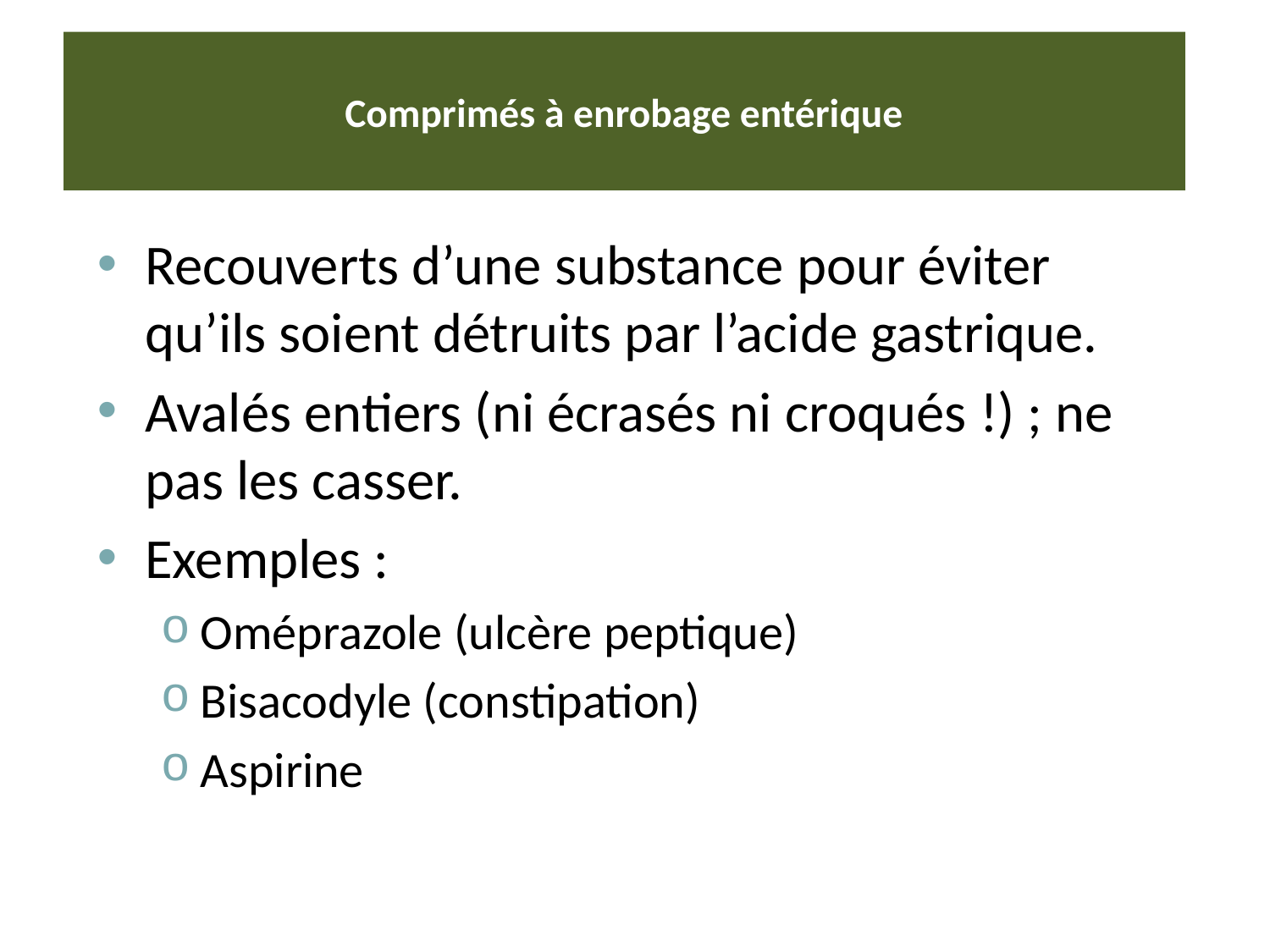

# Comprimés à enrobage entérique
Recouverts d’une substance pour éviter qu’ils soient détruits par l’acide gastrique.
Avalés entiers (ni écrasés ni croqués !) ; ne pas les casser.
Exemples :
Oméprazole (ulcère peptique)
Bisacodyle (constipation)
Aspirine